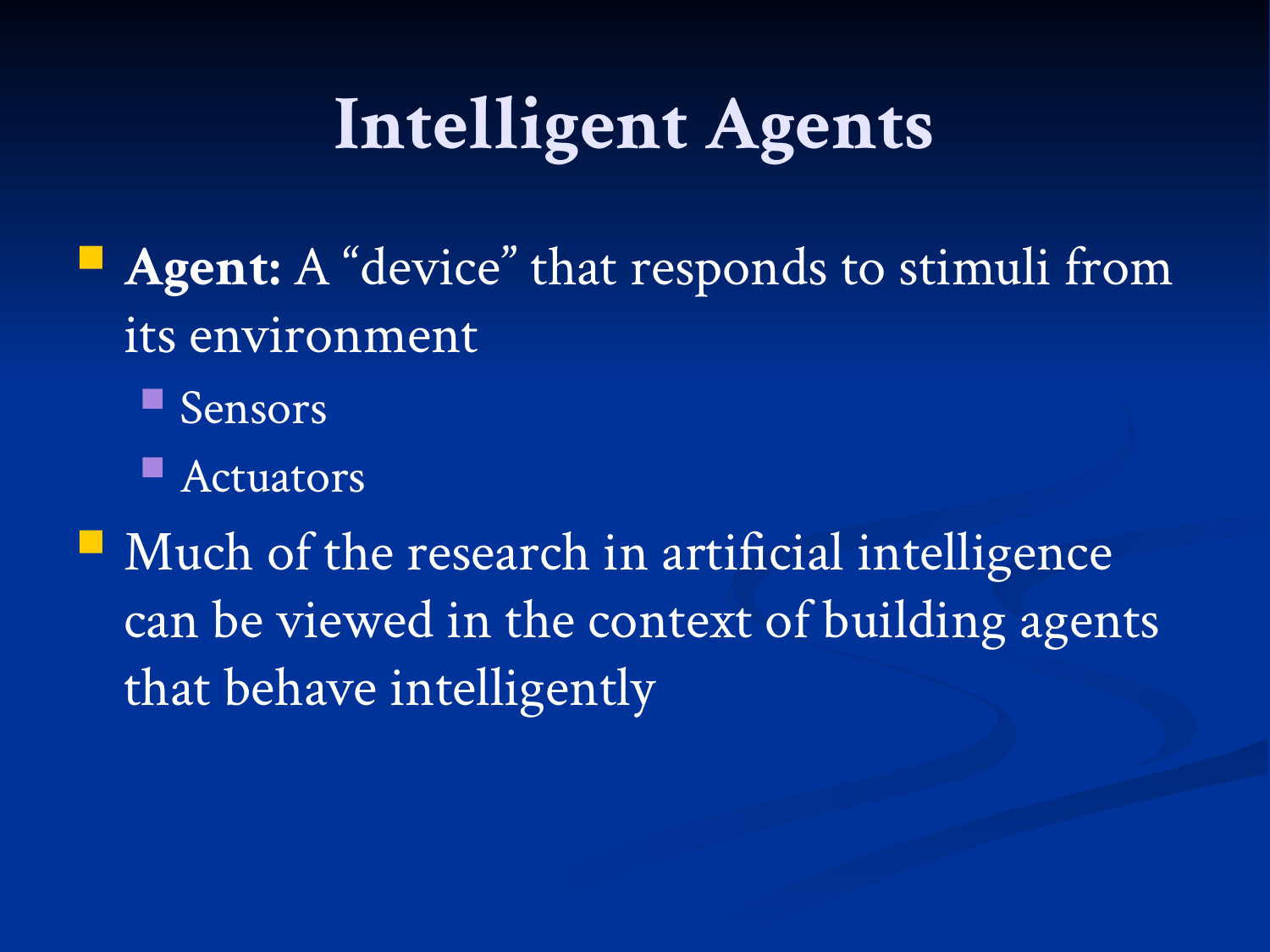

# Intelligent Agents
Agent: A “device” that responds to stimuli from its environment
Sensors
Actuators
Much of the research in artificial intelligence can be viewed in the context of building agents that behave intelligently